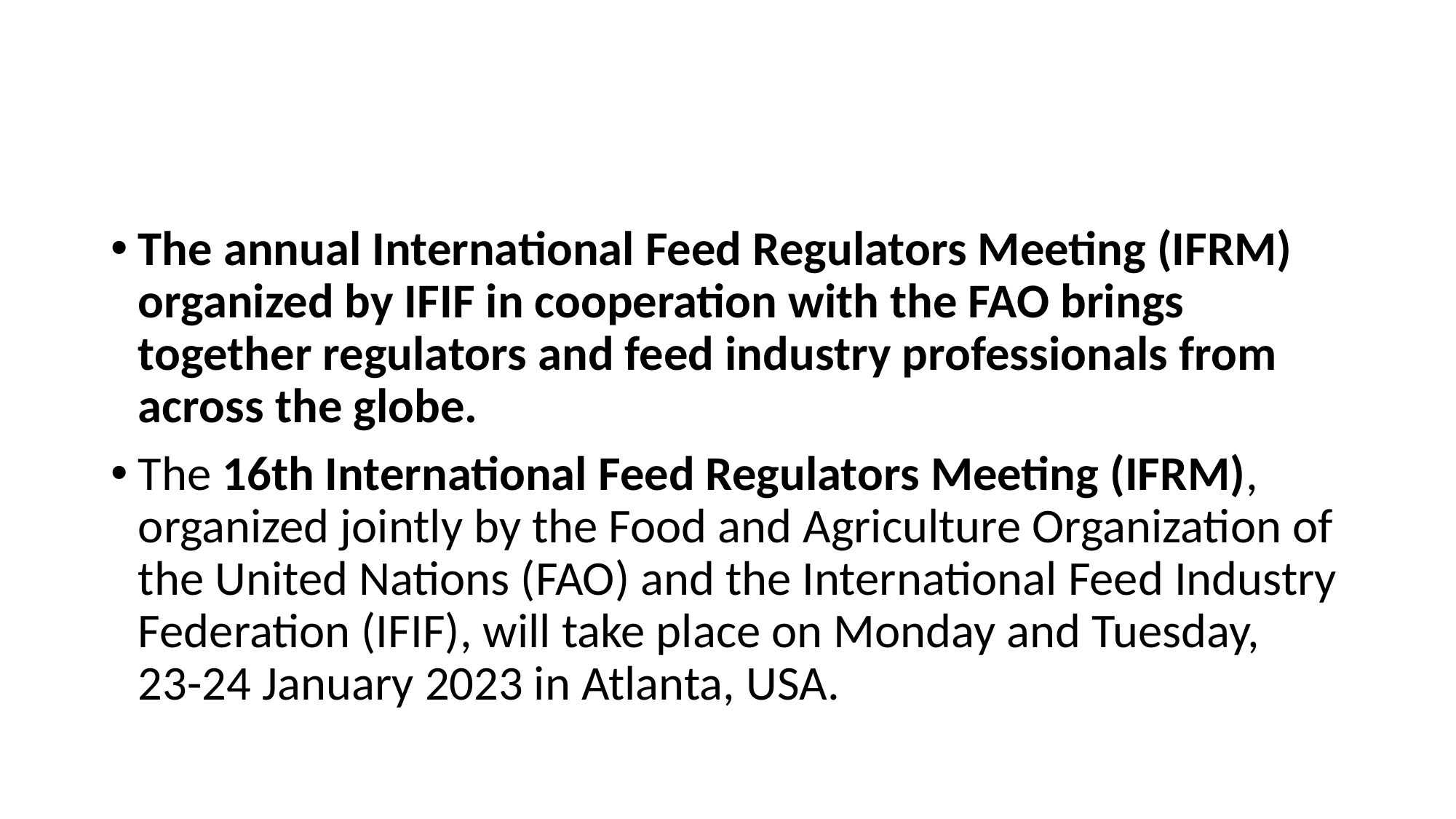

#
The annual International Feed Regulators Meeting (IFRM) organized by IFIF in cooperation with the FAO brings together regulators and feed industry professionals from across the globe.
The 16th International Feed Regulators Meeting (IFRM), organized jointly by the Food and Agriculture Organization of the United Nations (FAO) and the International Feed Industry Federation (IFIF), will take place on Monday and Tuesday,  23-24 January 2023 in Atlanta, USA.